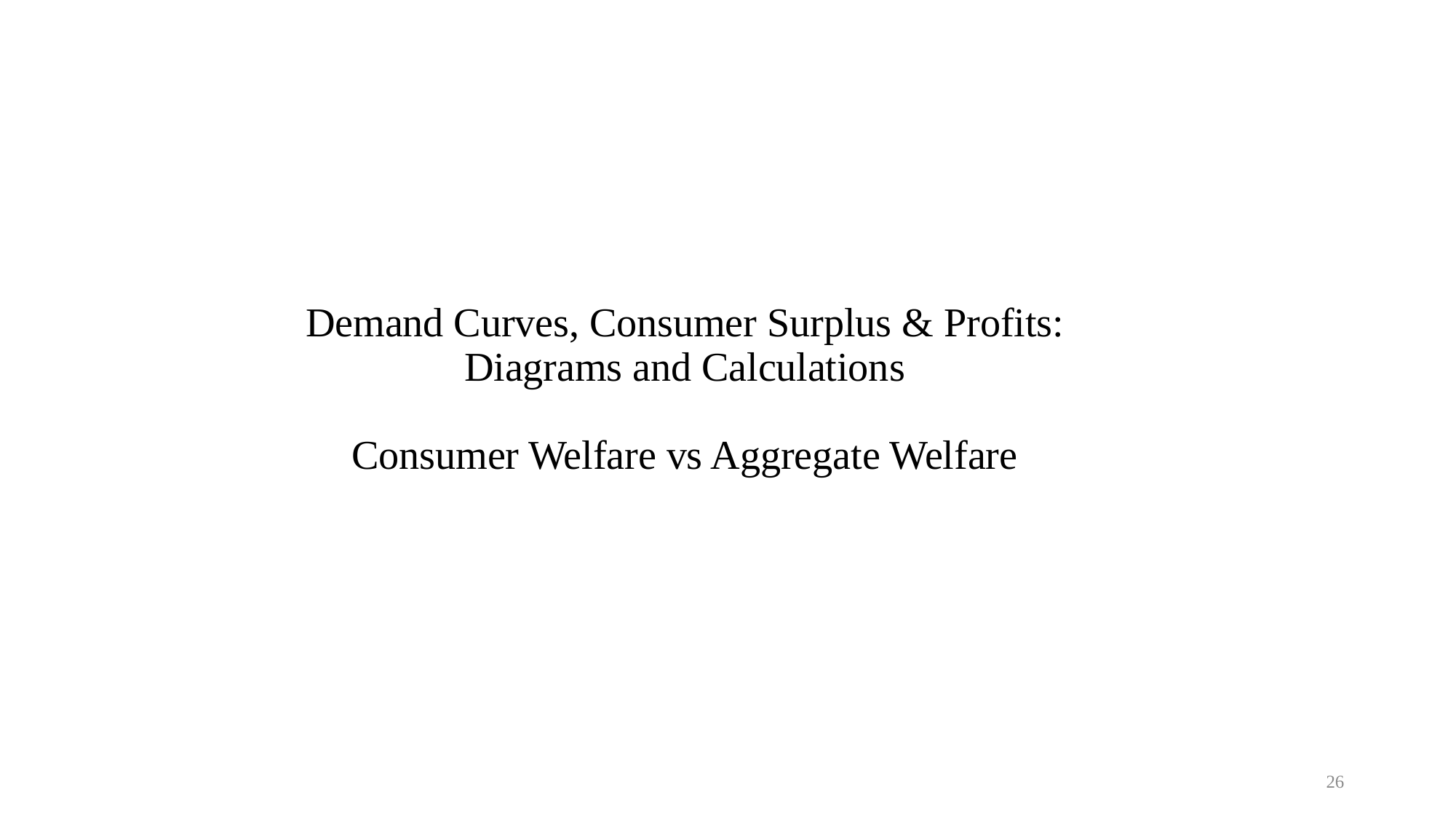

# Demand Curves, Consumer Surplus & Profits: Diagrams and Calculations Consumer Welfare vs Aggregate Welfare

26